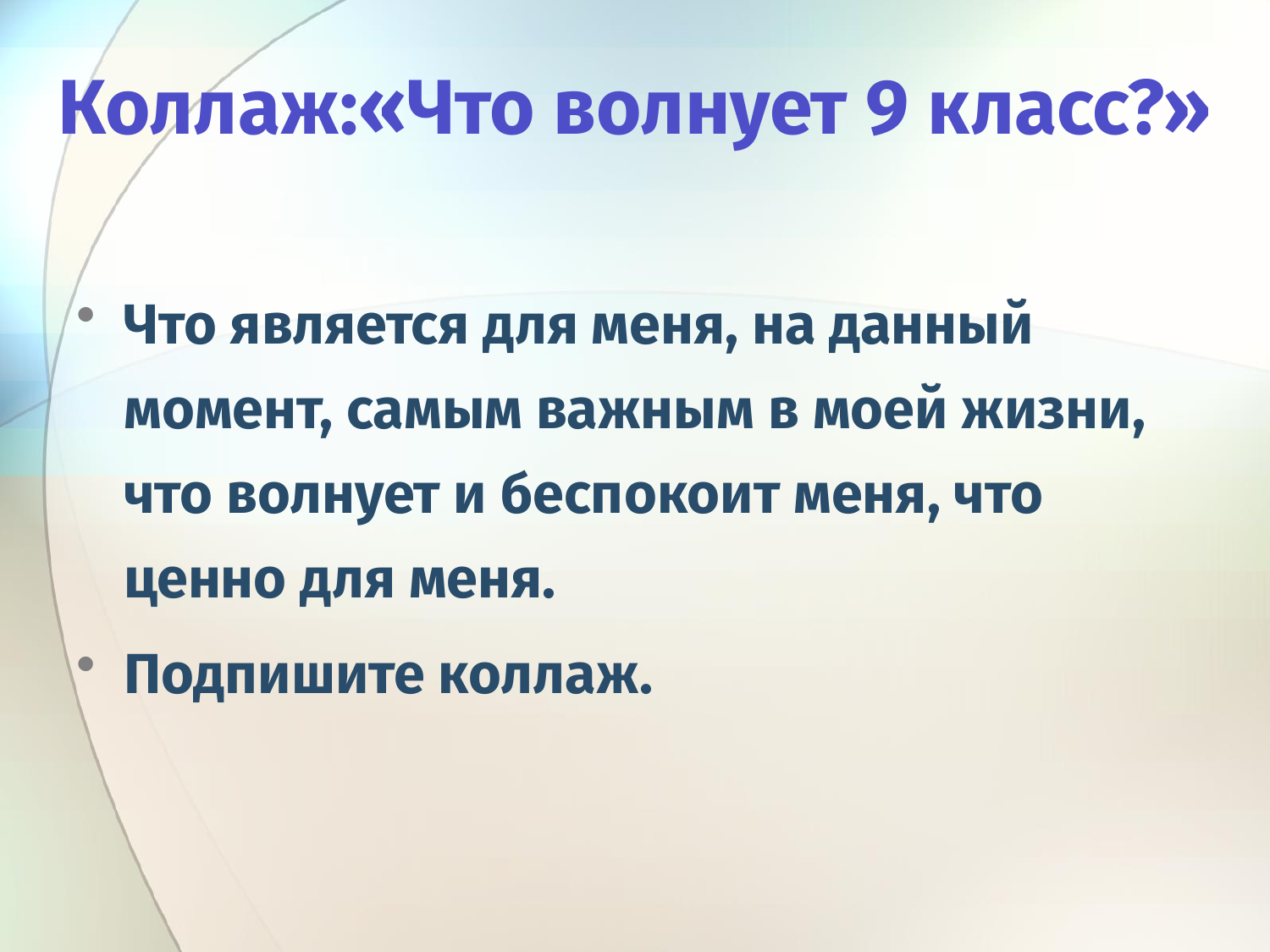

# Коллаж:«Что волнует 9 класс?»
Что является для меня, на данный момент, самым важным в моей жизни, что волнует и беспокоит меня, что ценно для меня.
Подпишите коллаж.